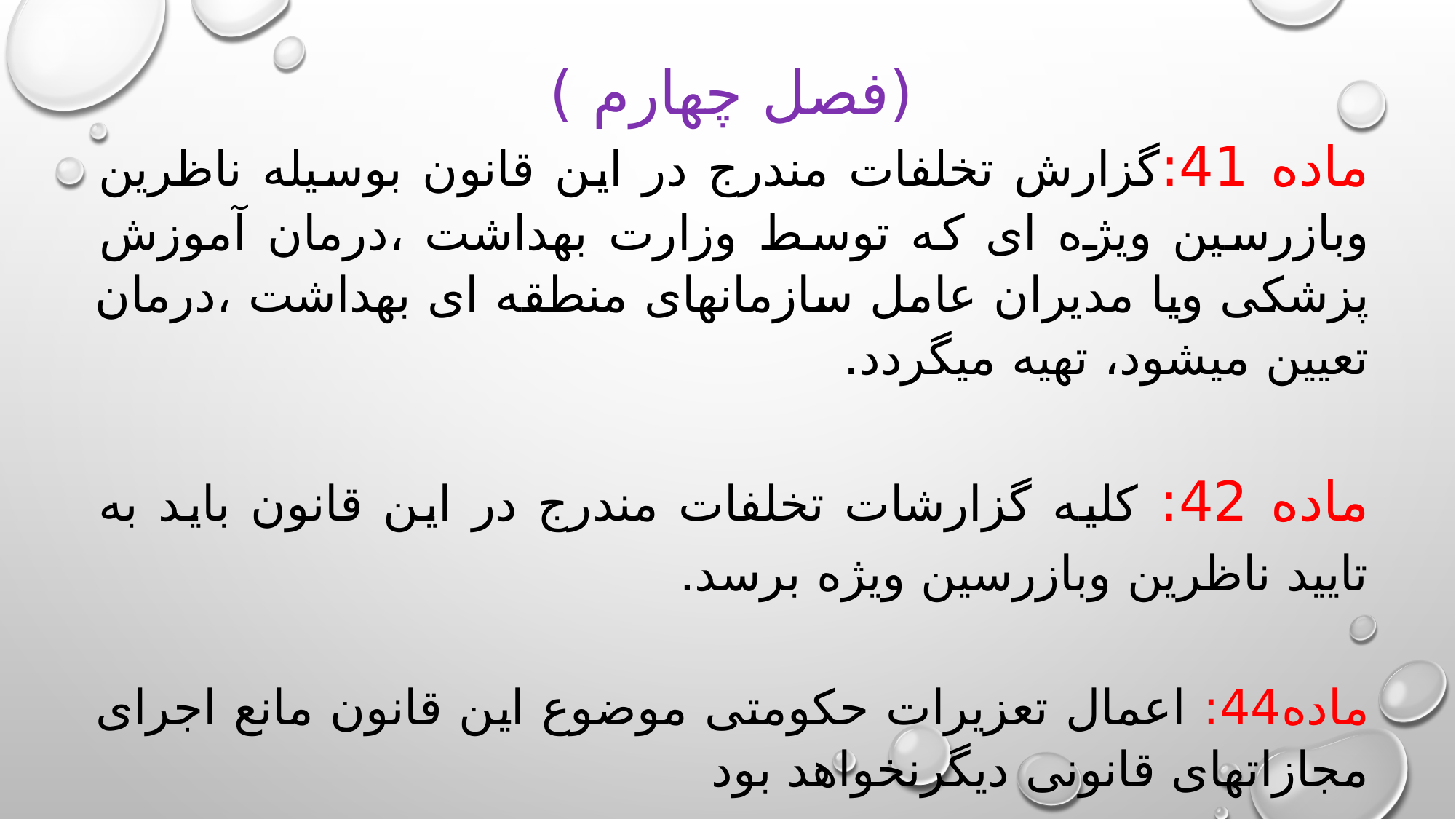

(فصل چهارم )
ماده 41:گزارش تخلفات مندرج در این قانون بوسیله ناظرین وبازرسین ویژه ای که توسط وزارت بهداشت ،درمان آموزش پزشکی ویا مدیران عامل سازمانهای منطقه ای بهداشت ،درمان تعیین میشود، تهیه میگردد.

ماده 42: کلیه گزارشات تخلفات مندرج در این قانون باید به تایید ناظرین وبازرسین ویژه برسد.

ماده44: اعمال تعزیرات حکومتی موضوع این قانون مانع اجرای مجازاتهای قانونی دیگرنخواهد بود